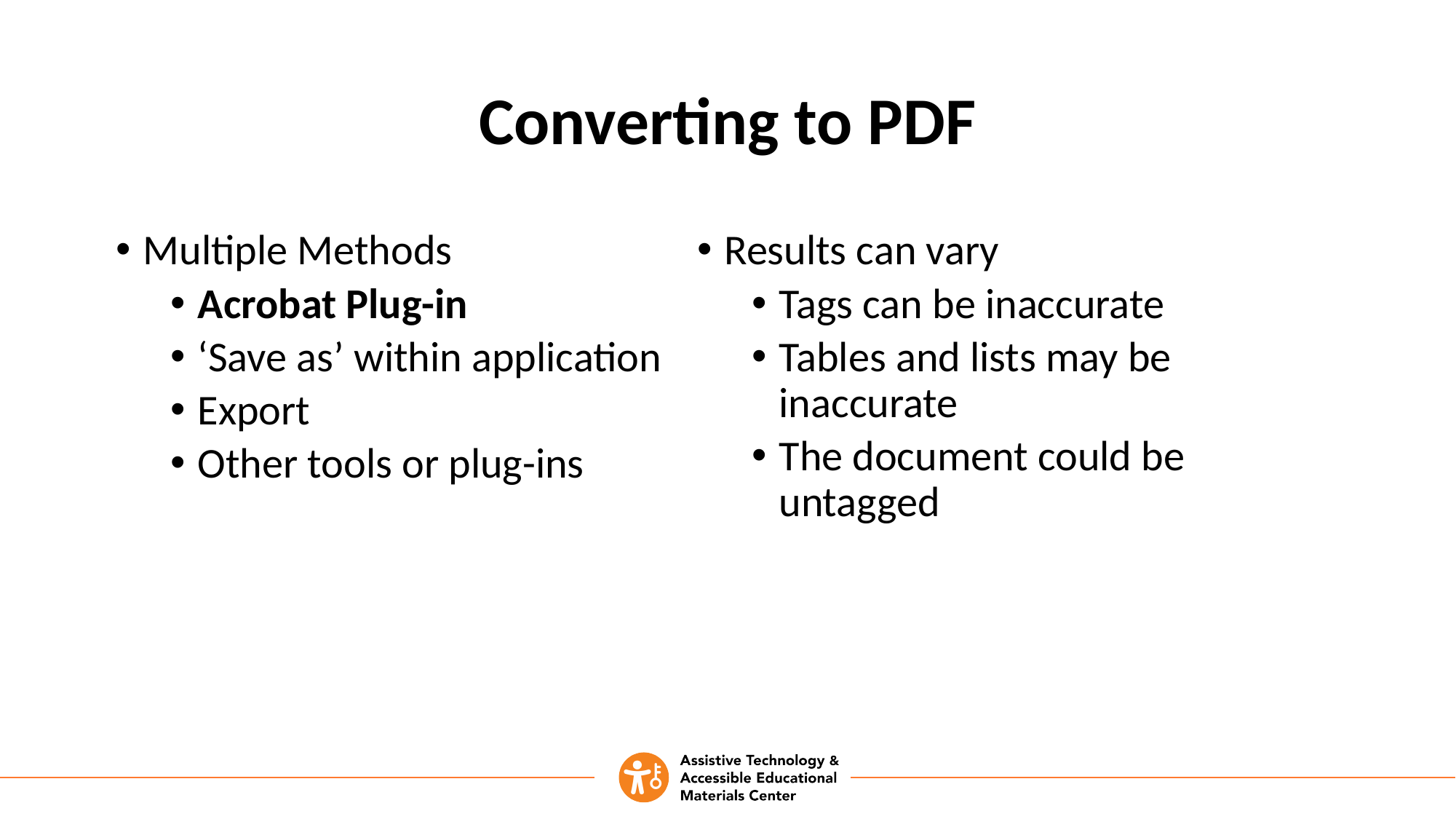

# Converting to PDF
Multiple Methods
Acrobat Plug-in
‘Save as’ within application
Export
Other tools or plug-ins
Results can vary
Tags can be inaccurate
Tables and lists may be inaccurate
The document could be untagged